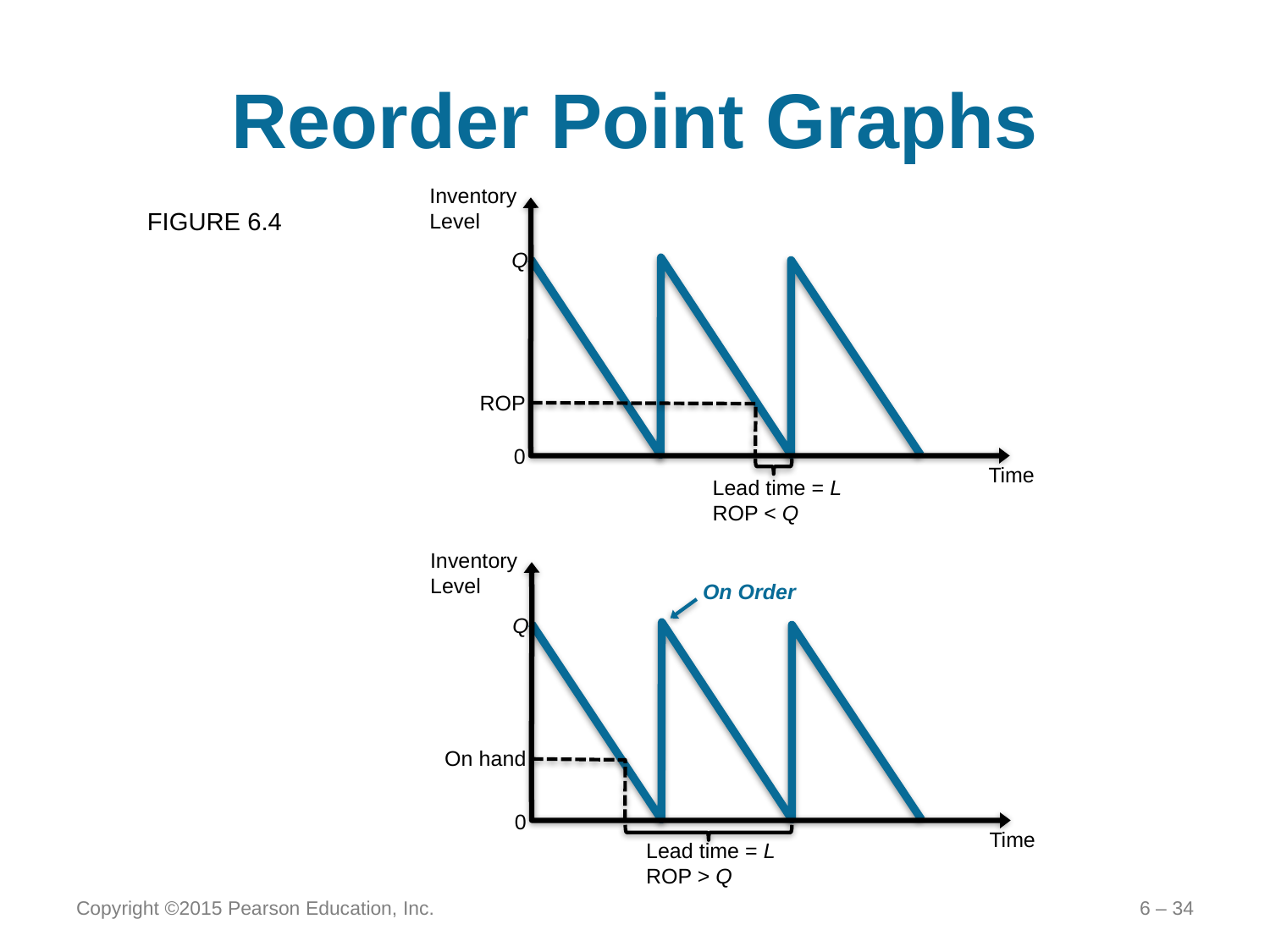

# Reorder Point Graphs
Inventory Level

Q
0
Time
FIGURE 6.4

ROP

Lead time = L
ROP < Q
Inventory Level

0
Time
Q
On Order

On hand

Lead time = L
ROP > Q
Copyright ©2015 Pearson Education, Inc.
6 – 34